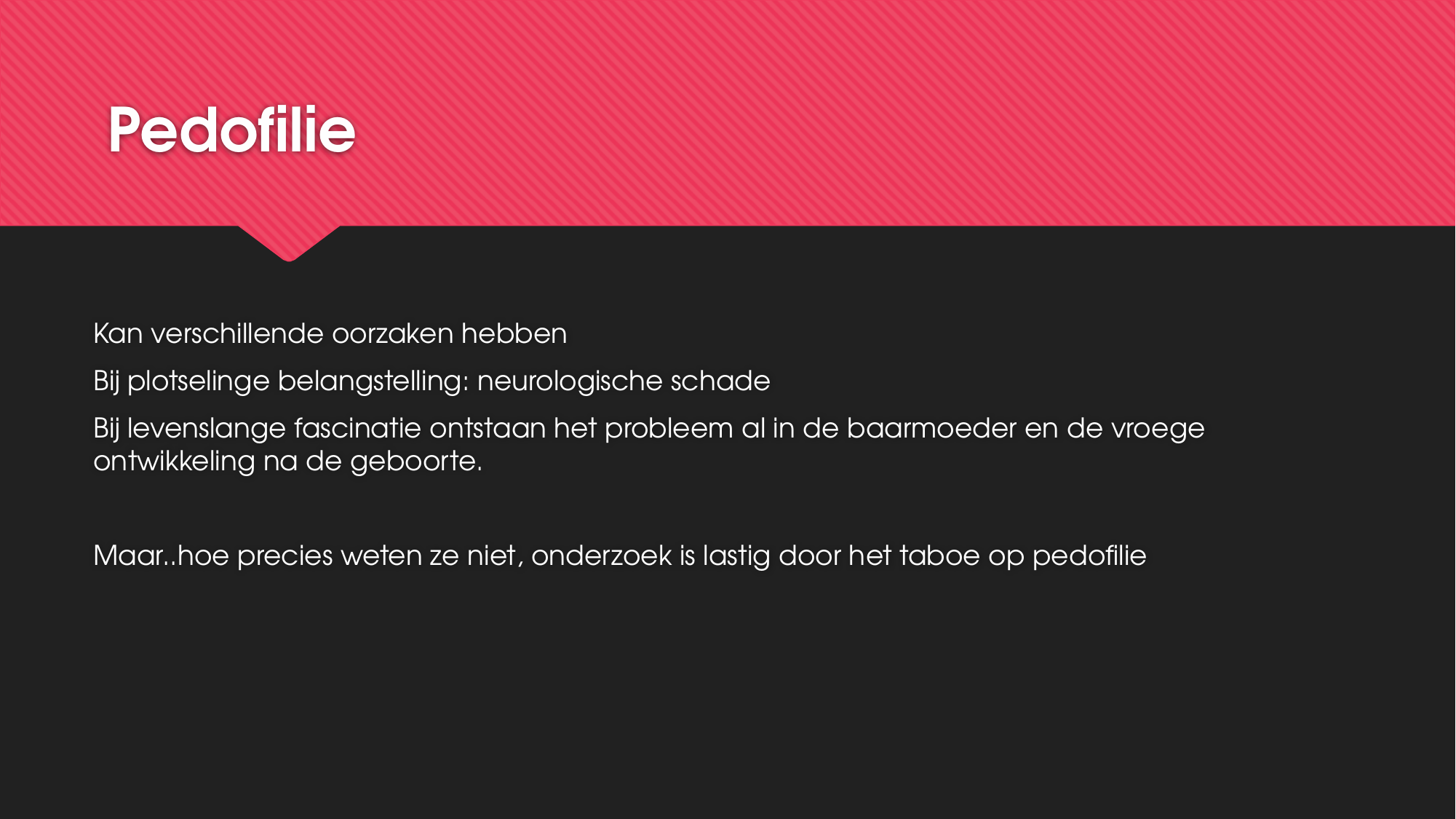

# Pedofilie
Kan verschillende oorzaken hebben
Bij plotselinge belangstelling: neurologische schade
Bij levenslange fascinatie ontstaan het probleem al in de baarmoeder en de vroege ontwikkeling na de geboorte.

Maar..hoe precies weten ze niet, onderzoek is lastig door het taboe op pedofilie